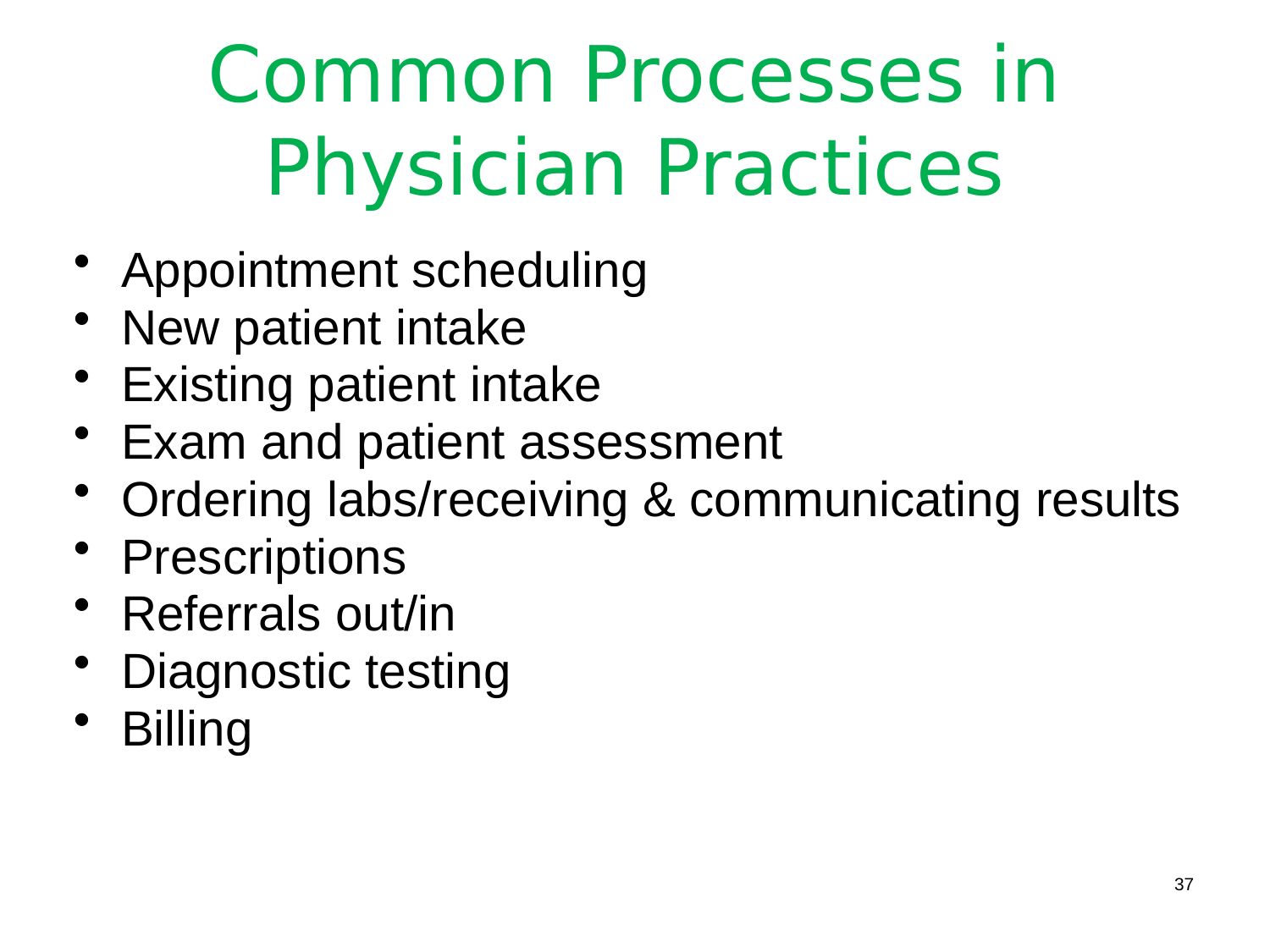

# Common Processes in Physician Practices
Appointment scheduling
New patient intake
Existing patient intake
Exam and patient assessment
Ordering labs/receiving & communicating results
Prescriptions
Referrals out/in
Diagnostic testing
Billing
37